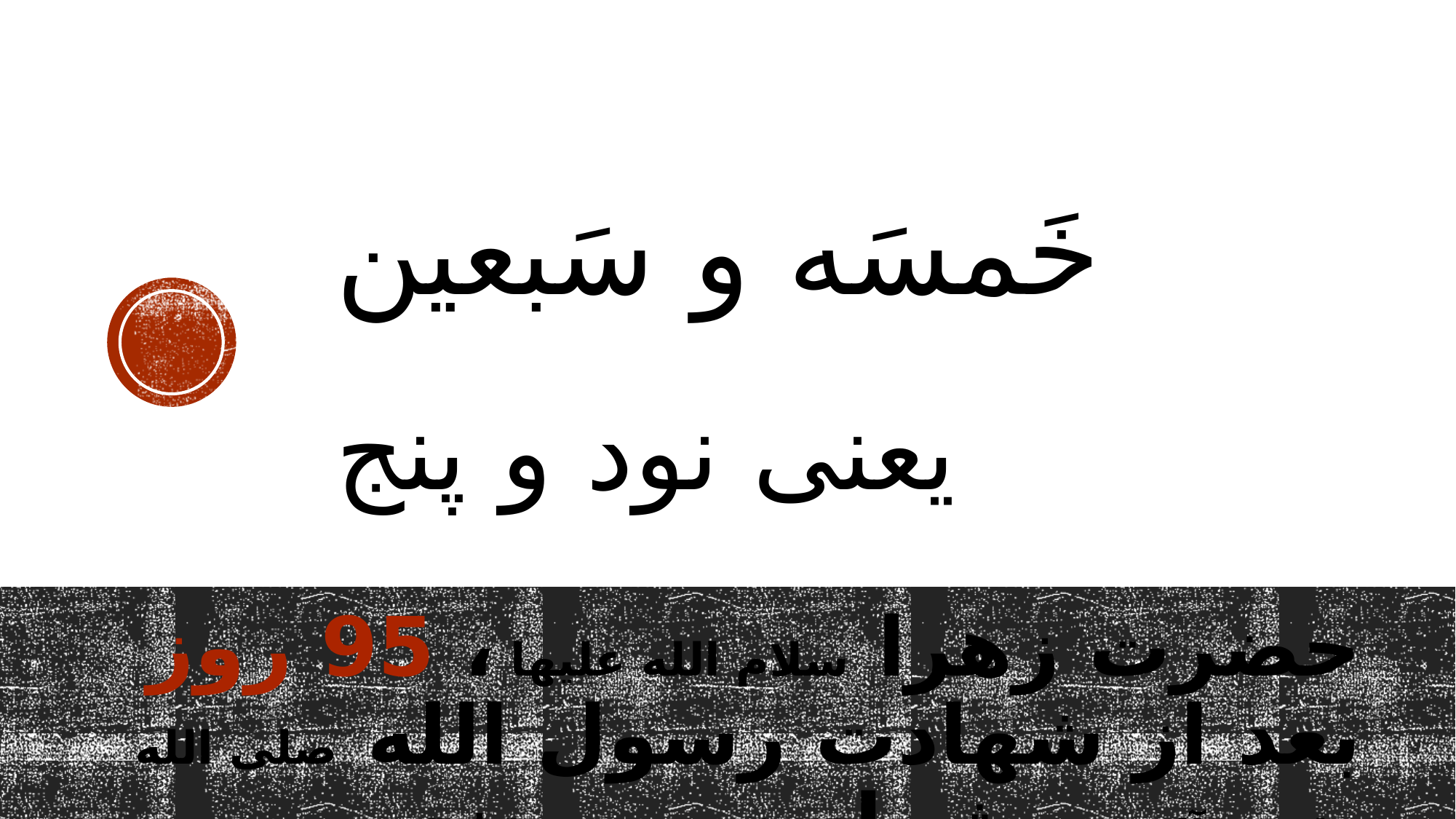

# خَمسَه و سَبعین یعنی نود و پنج
حضرت زهرا سلام الله علیها ، 95 روز بعد از شهادت رسول الله صلی الله علیه و آله به شهادت رسیدند.